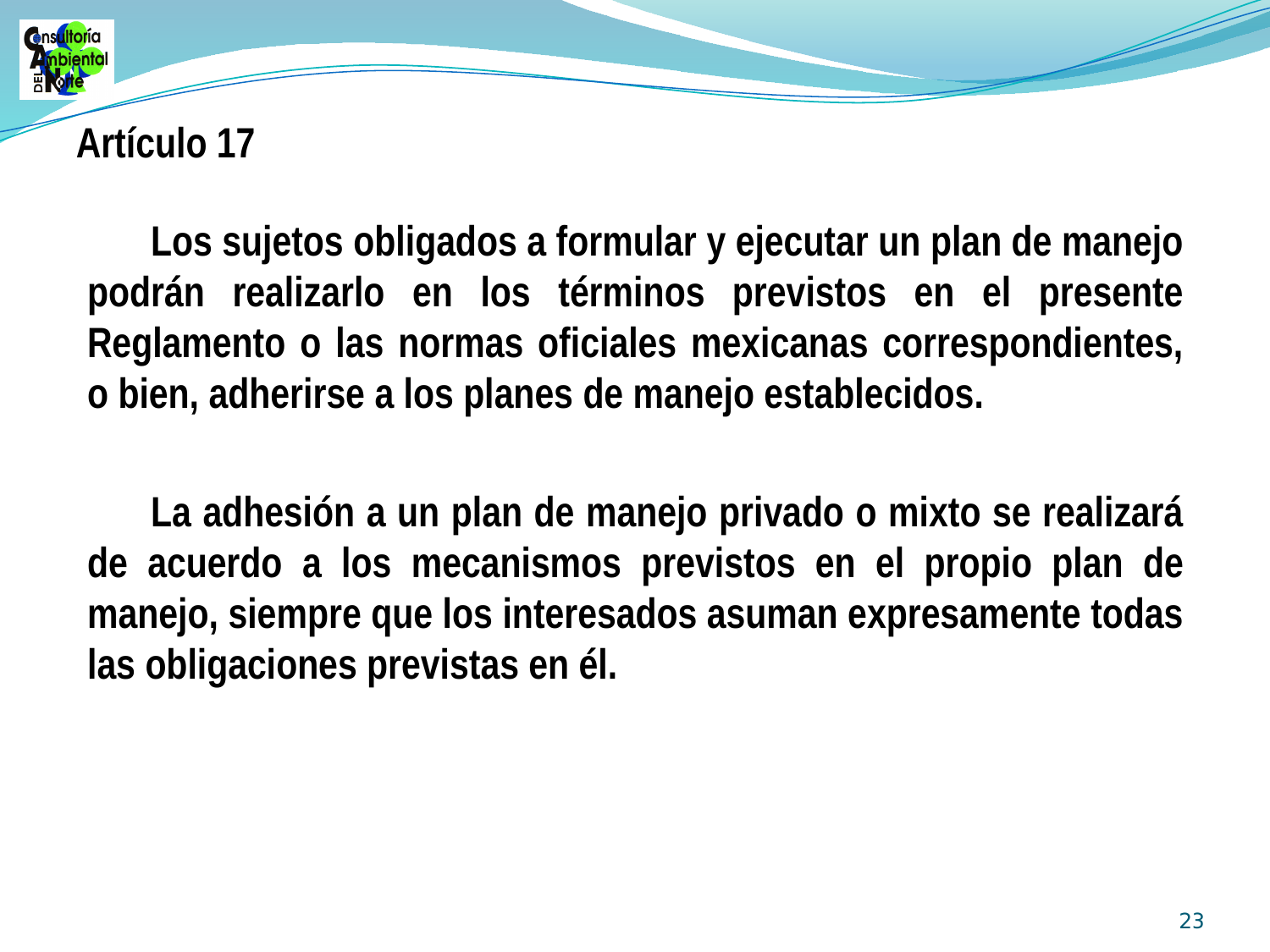

Artículo 17

Los sujetos obligados a formular y ejecutar un plan de manejo podrán realizarlo en los términos previstos en el presente Reglamento o las normas oficiales mexicanas correspondientes, o bien, adherirse a los planes de manejo establecidos.

La adhesión a un plan de manejo privado o mixto se realizará de acuerdo a los mecanismos previstos en el propio plan de manejo, siempre que los interesados asuman expresamente todas las obligaciones previstas en él.

23